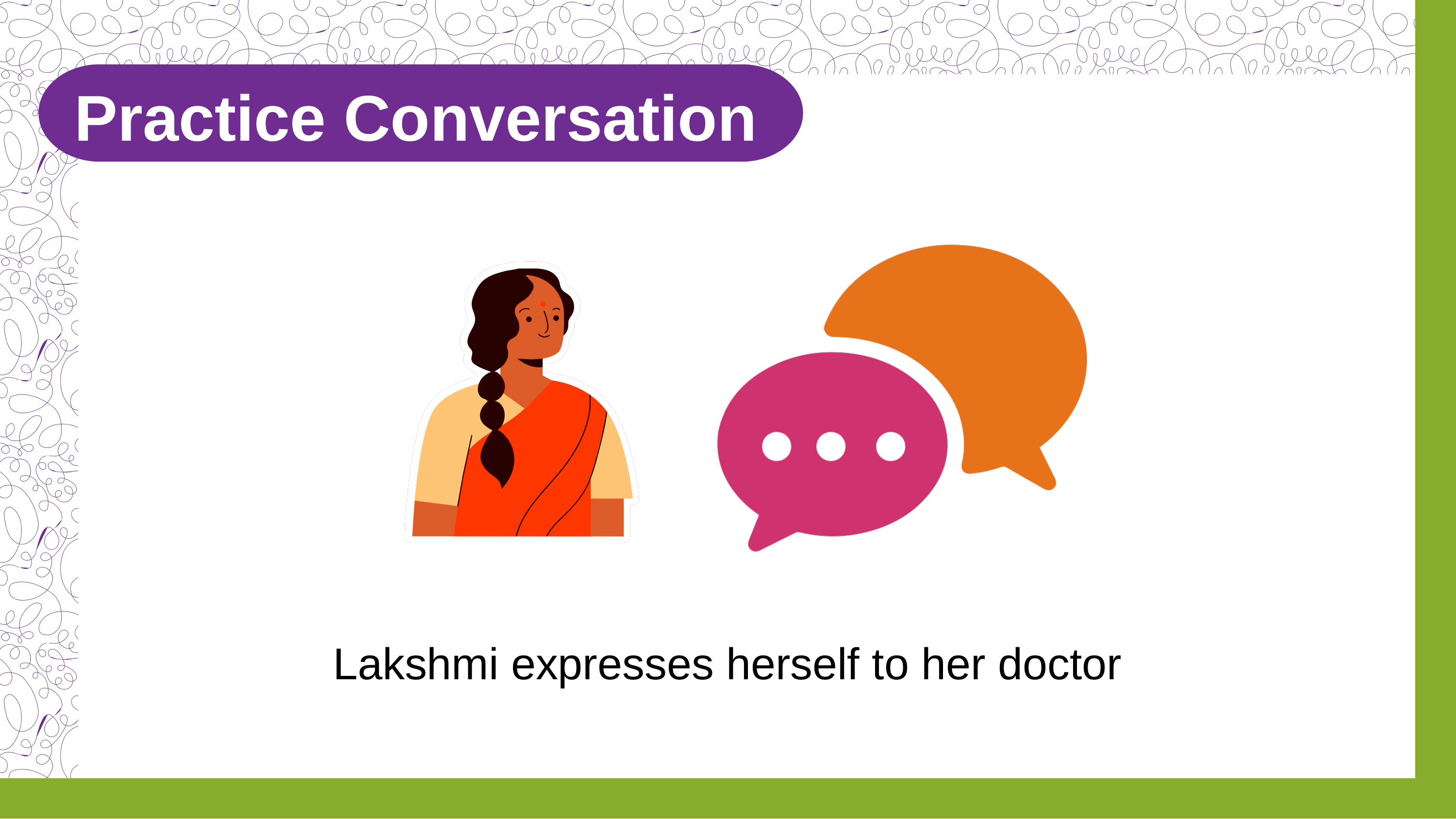

Practice Conversation

Lakshmi expresses herself to her doctor